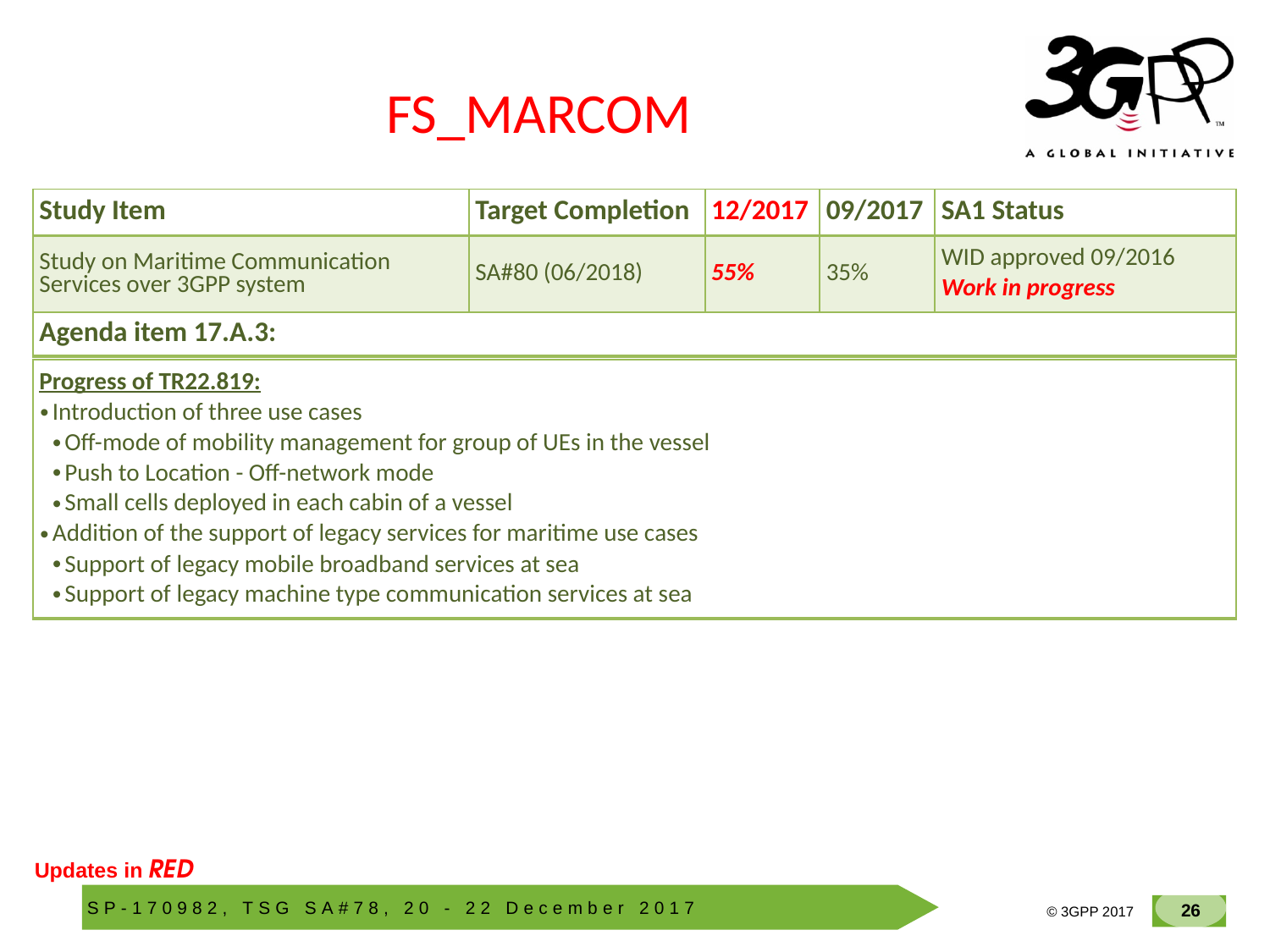

# FS_MARCOM
| Study Item | Target Completion | 12/2017 | 09/2017 | SA1 Status |
| --- | --- | --- | --- | --- |
| Study on Maritime Communication Services over 3GPP system | SA#80 (06/2018) | 55% | 35% | WID approved 09/2016 Work in progress |
| Agenda item 17.A.3: |
| --- |
|  |
| Progress of TR22.819: Introduction of three use cases Off-mode of mobility management for group of UEs in the vessel Push to Location - Off-network mode Small cells deployed in each cabin of a vessel Addition of the support of legacy services for maritime use cases Support of legacy mobile broadband services at sea Support of legacy machine type communication services at sea |
| --- |
Updates in RED